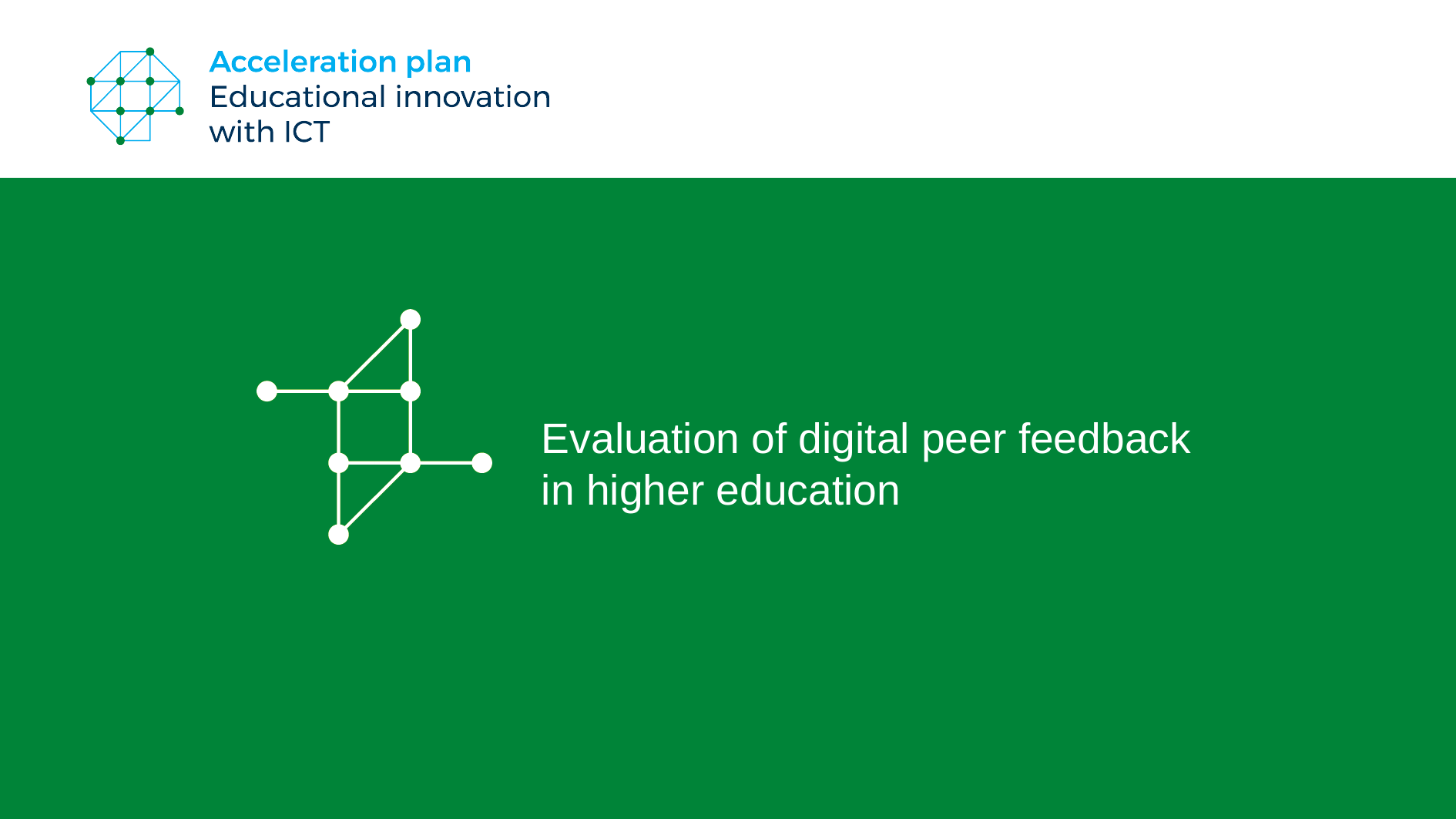

Evaluation of digital peer feedback in higher education